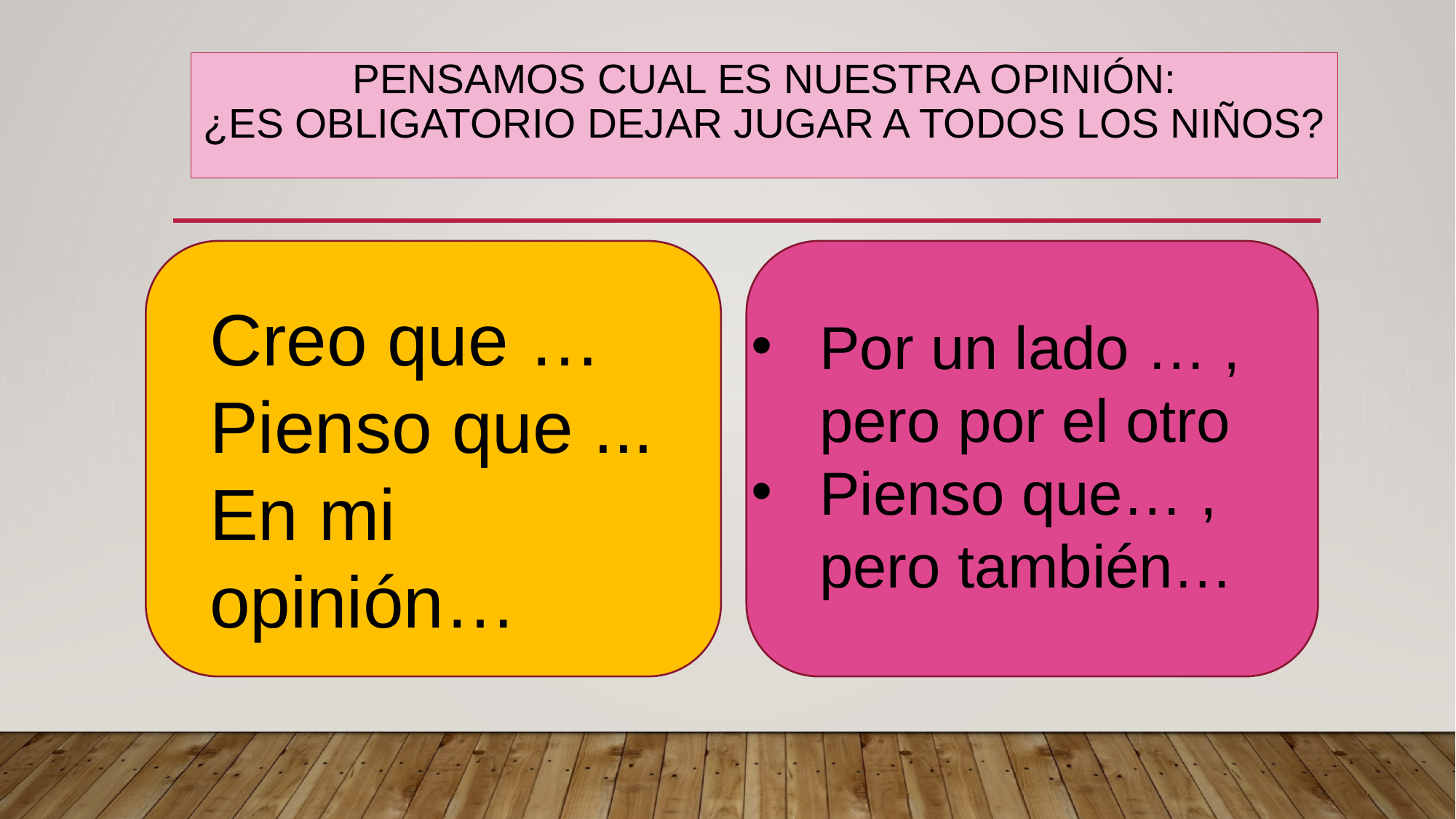

# Pensamos cual es nuestra opinión: ¿Es obligatorio dejar jugar a todos los niños?

Creo que …
Pienso que ...
En mi opinión…
Por un lado … , pero por el otro
Pienso que… , pero también…